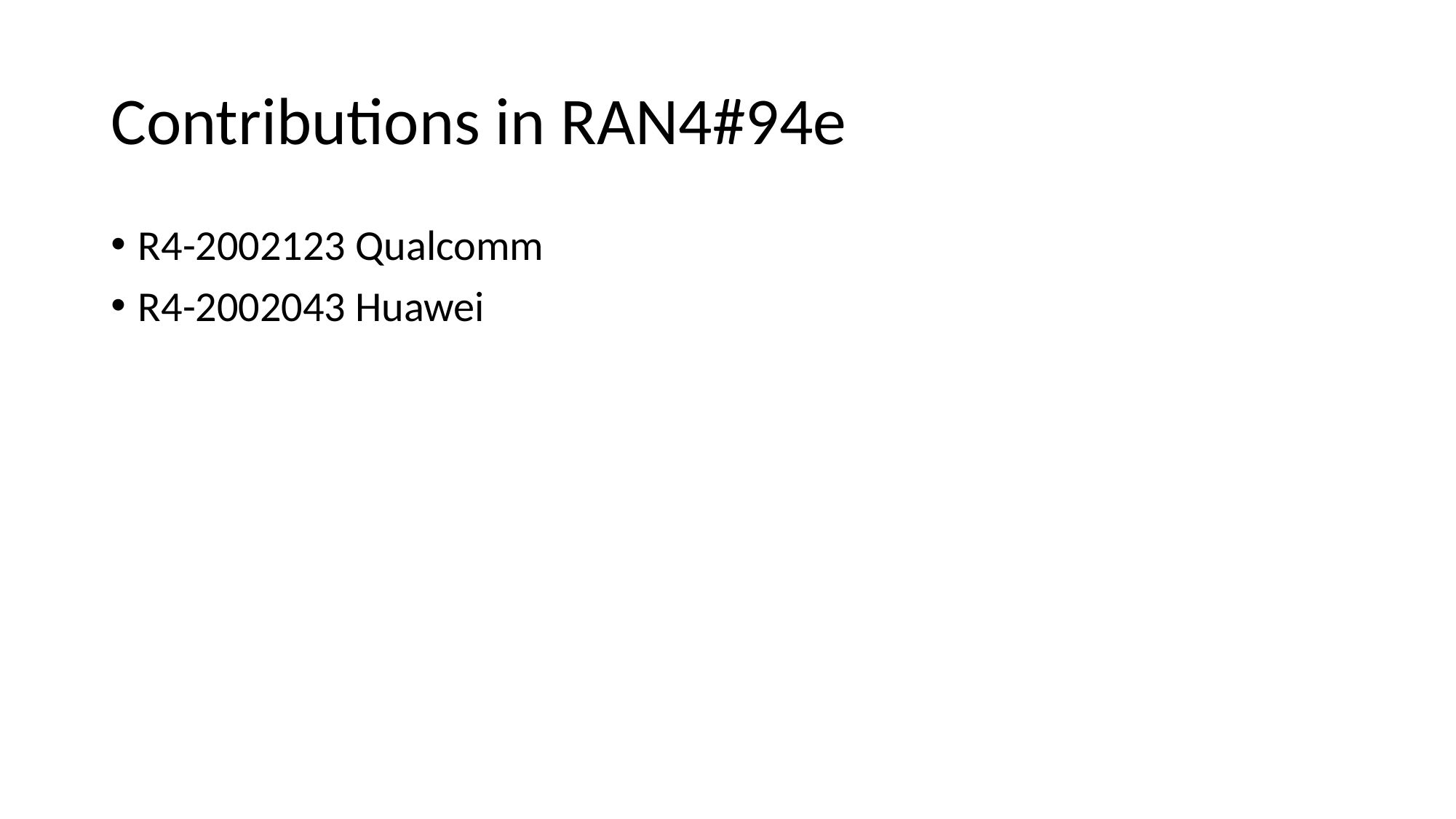

# Contributions in RAN4#94e
R4-2002123 Qualcomm
R4-2002043 Huawei